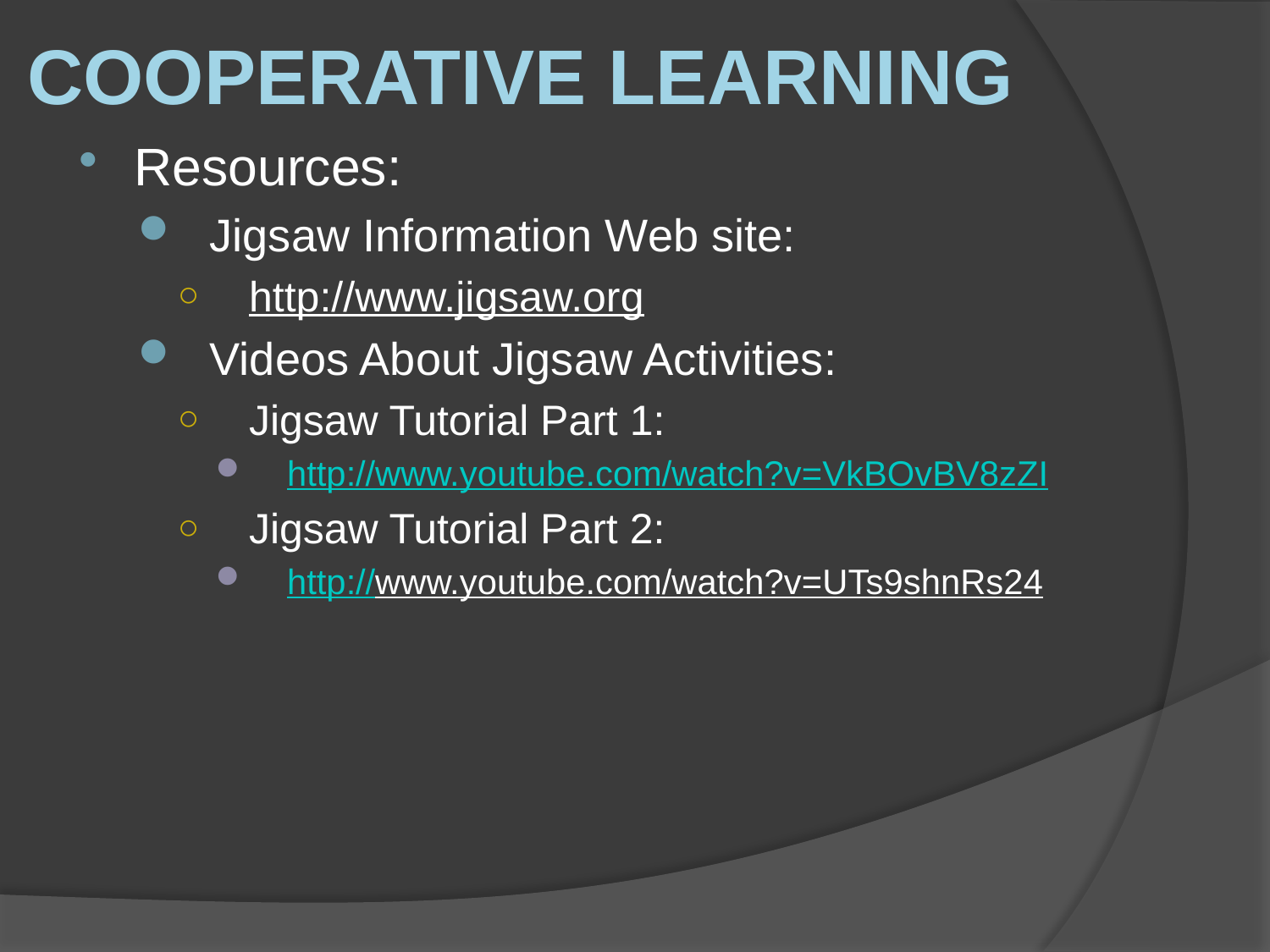

# Cooperative Learning
Resources:
Jigsaw Information Web site:
http://www.jigsaw.org
Videos About Jigsaw Activities:
Jigsaw Tutorial Part 1:
http://www.youtube.com/watch?v=VkBOvBV8zZI
Jigsaw Tutorial Part 2:
http://www.youtube.com/watch?v=UTs9shnRs24